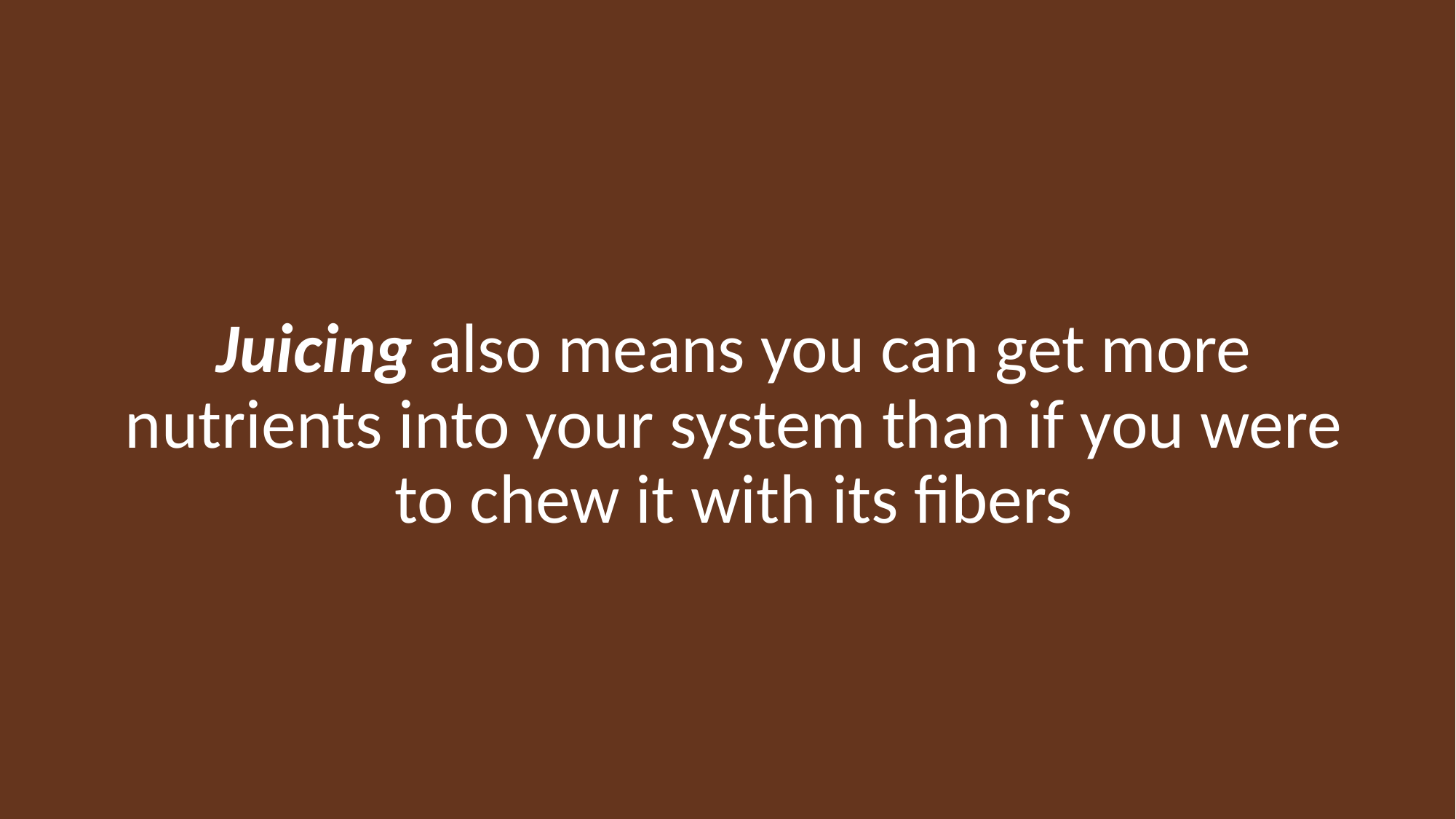

Juicing also means you can get more nutrients into your system than if you were to chew it with its fibers